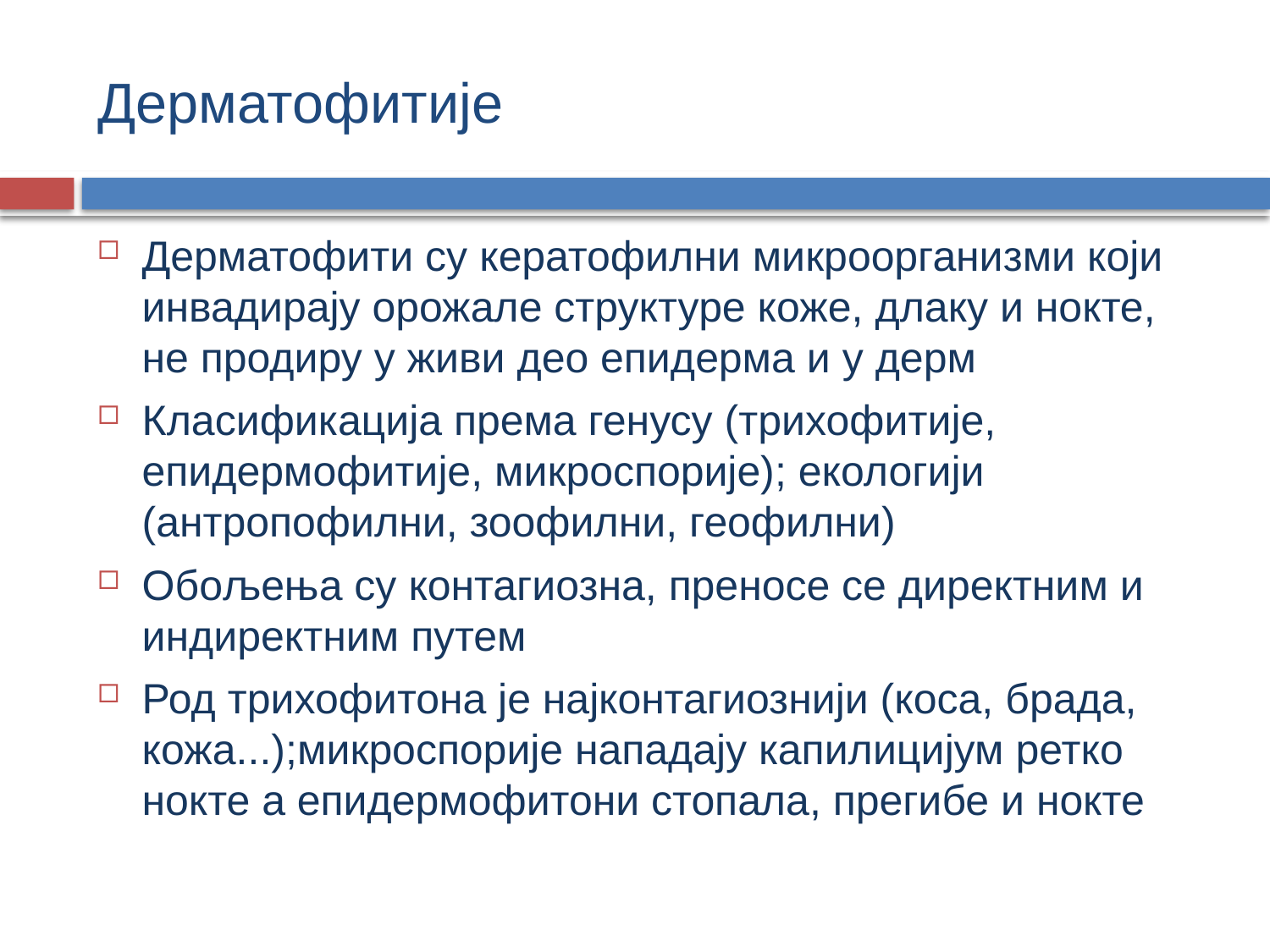

# Дерматофитије
Дерматофити су кератофилни микроорганизми који инвадирају орожале структуре коже, длаку и нокте, не продиру у живи део епидерма и у дерм
Класификација према генусу (трихофитије, епидермофитије, микроспорије); екологији (антропофилни, зоофилни, геофилни)
Обољења су контагиозна, преносе се директним и индиректним путем
Род трихофитона је најконтагиознији (коса, брада, кожа...);микроспорије нападају капилицијум ретко нокте а епидермофитони стопала, прегибе и нокте